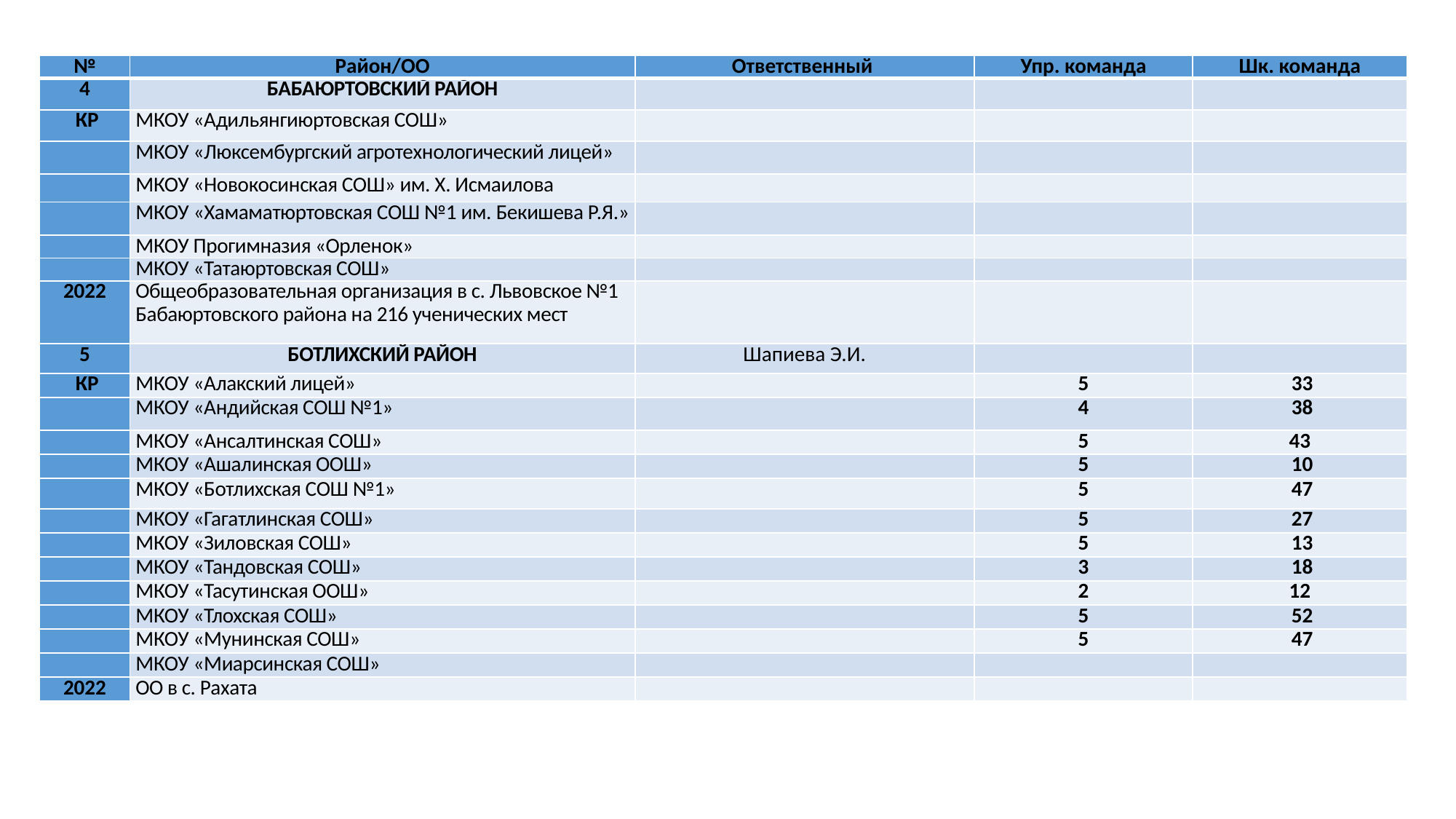

| № | Район/ОО | Ответственный | Упр. команда | Шк. команда |
| --- | --- | --- | --- | --- |
| 4 | БАБАЮРТОВСКИЙ РАЙОН |  |  |  |
| КР | МКОУ «Адильянгиюртовская СОШ» |  |  |  |
|  | МКОУ «Люксембургский агротехнологический лицей» |  |  |  |
|  | МКОУ «Новокосинская СОШ» им. Х. Исмаилова |  |  |  |
|  | МКОУ «Хамаматюртовская СОШ №1 им. Бекишева Р.Я.» |  |  |  |
|  | МКОУ Прогимназия «Орленок» |  |  |  |
|  | МКОУ «Татаюртовская СОШ» |  |  |  |
| 2022 | Общеобразовательная организация в с. Львовское №1 Бабаюртовского района на 216 ученических мест |  |  |  |
| 5 | БОТЛИХСКИЙ РАЙОН | Шапиева Э.И. |  |  |
| КР | МКОУ «Алакский лицей» |  | 5 | 33 |
|  | МКОУ «Андийская СОШ №1» |  | 4 | 38 |
|  | МКОУ «Ансалтинская СОШ» |  | 5 | 43 |
|  | МКОУ «Ашалинская ООШ» |  | 5 | 10 |
|  | МКОУ «Ботлихская СОШ №1» |  | 5 | 47 |
|  | МКОУ «Гагатлинская СОШ» |  | 5 | 27 |
|  | МКОУ «Зиловская СОШ» |  | 5 | 13 |
|  | МКОУ «Тандовская СОШ» |  | 3 | 18 |
|  | МКОУ «Тасутинская ООШ» |  | 2 | 12 |
|  | МКОУ «Тлохская СОШ» |  | 5 | 52 |
|  | МКОУ «Мунинская СОШ» |  | 5 | 47 |
|  | МКОУ «Миарсинская СОШ» |  |  |  |
| 2022 | ОО в с. Рахата |  |  |  |